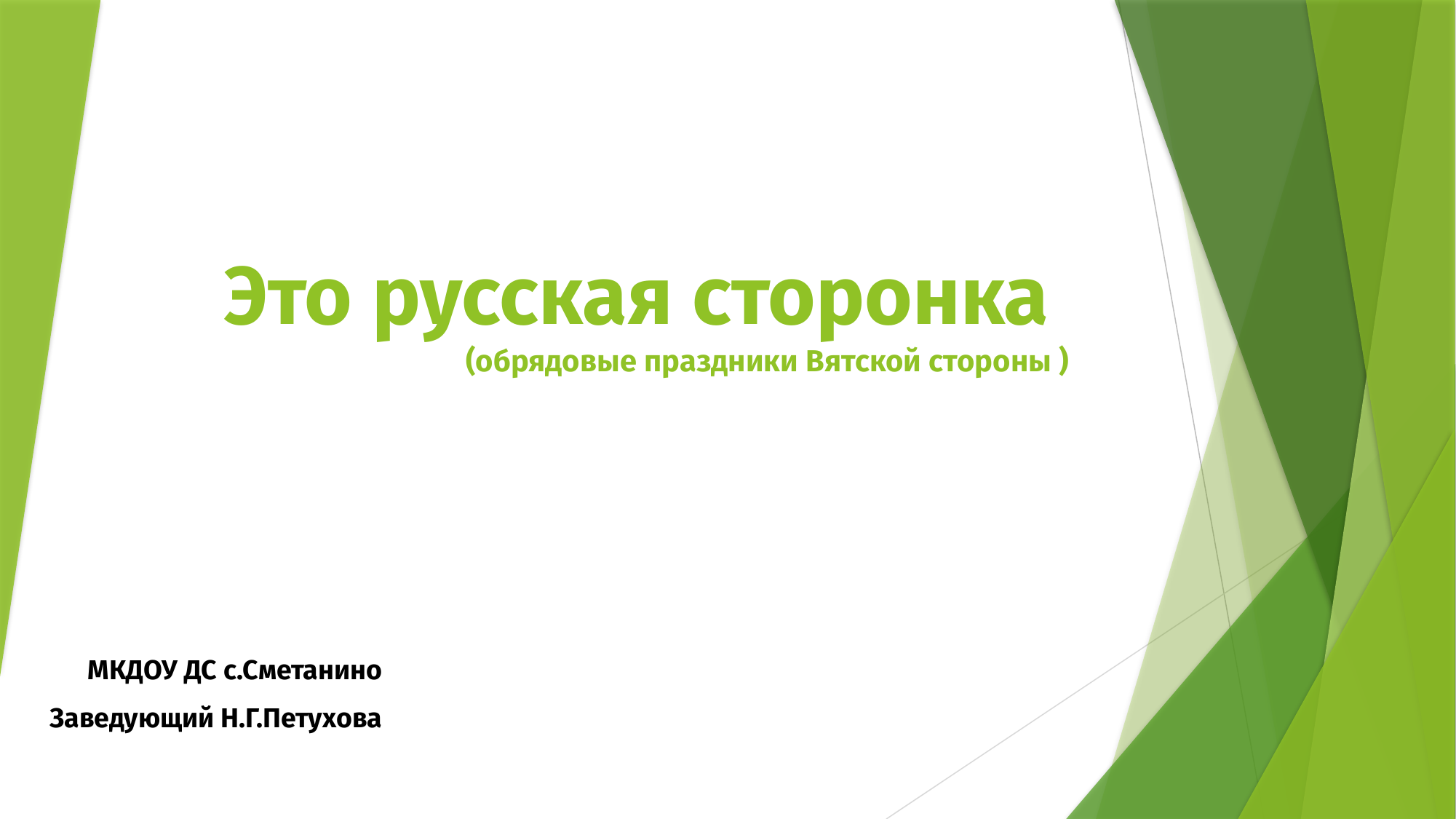

# Это русская сторонка (обрядовые праздники Вятской стороны )
МКДОУ ДС с.Сметанино
Заведующий Н.Г.Петухова